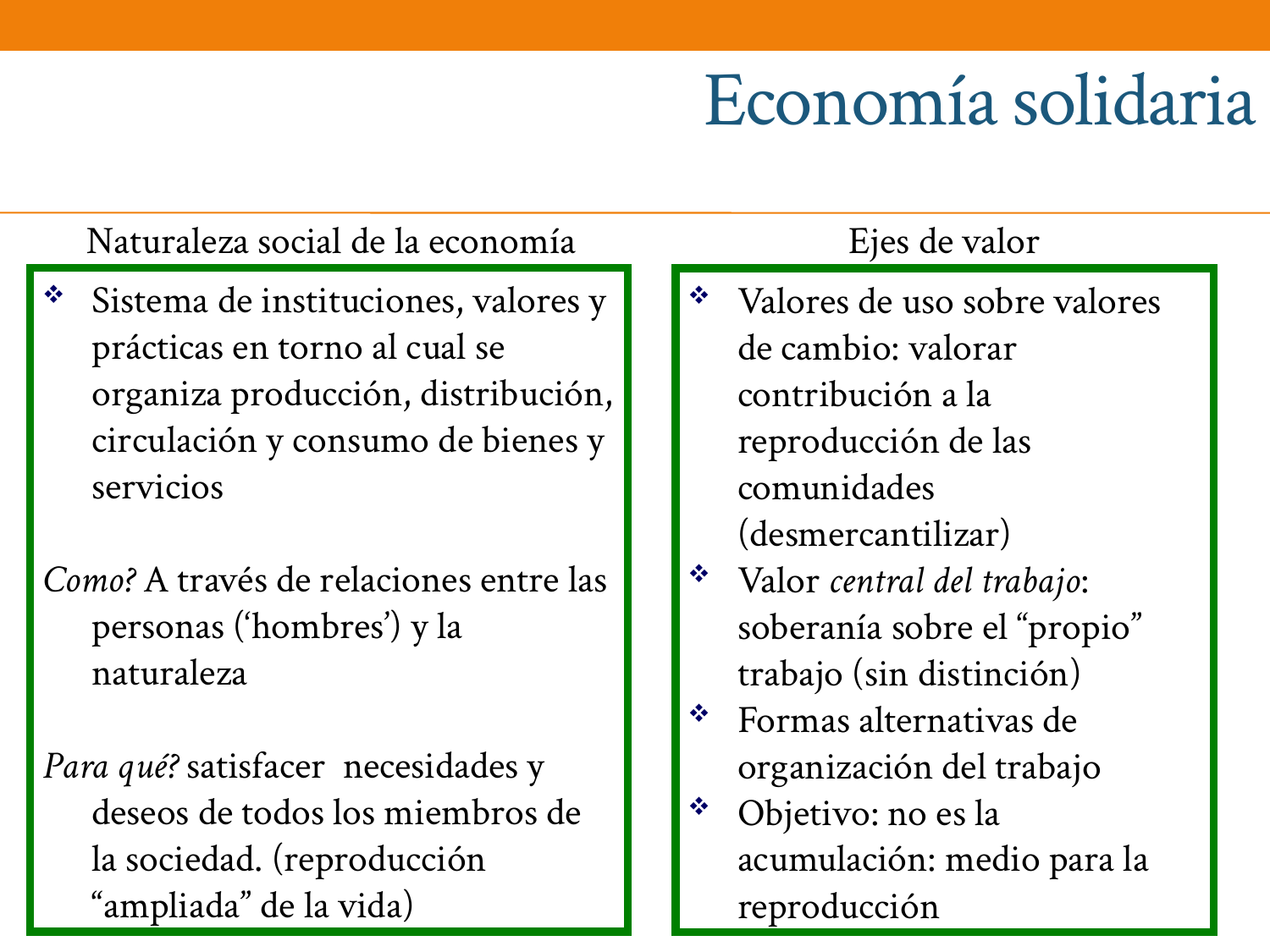

# Economía solidaria
Ejes de valor
Naturaleza social de la economía
Sistema de instituciones, valores y prácticas en torno al cual se organiza producción, distribución, circulación y consumo de bienes y servicios

Como? A través de relaciones entre las personas (‘hombres’) y la naturaleza

Para qué? satisfacer  necesidades y deseos de todos los miembros de la sociedad. (reproducción “ampliada” de la vida)
Valores de uso sobre valores de cambio: valorar contribución a la reproducción de las comunidades (desmercantilizar)
Valor central del trabajo: soberanía sobre el “propio” trabajo (sin distinción)
Formas alternativas de organización del trabajo
Objetivo: no es la acumulación: medio para la reproducción